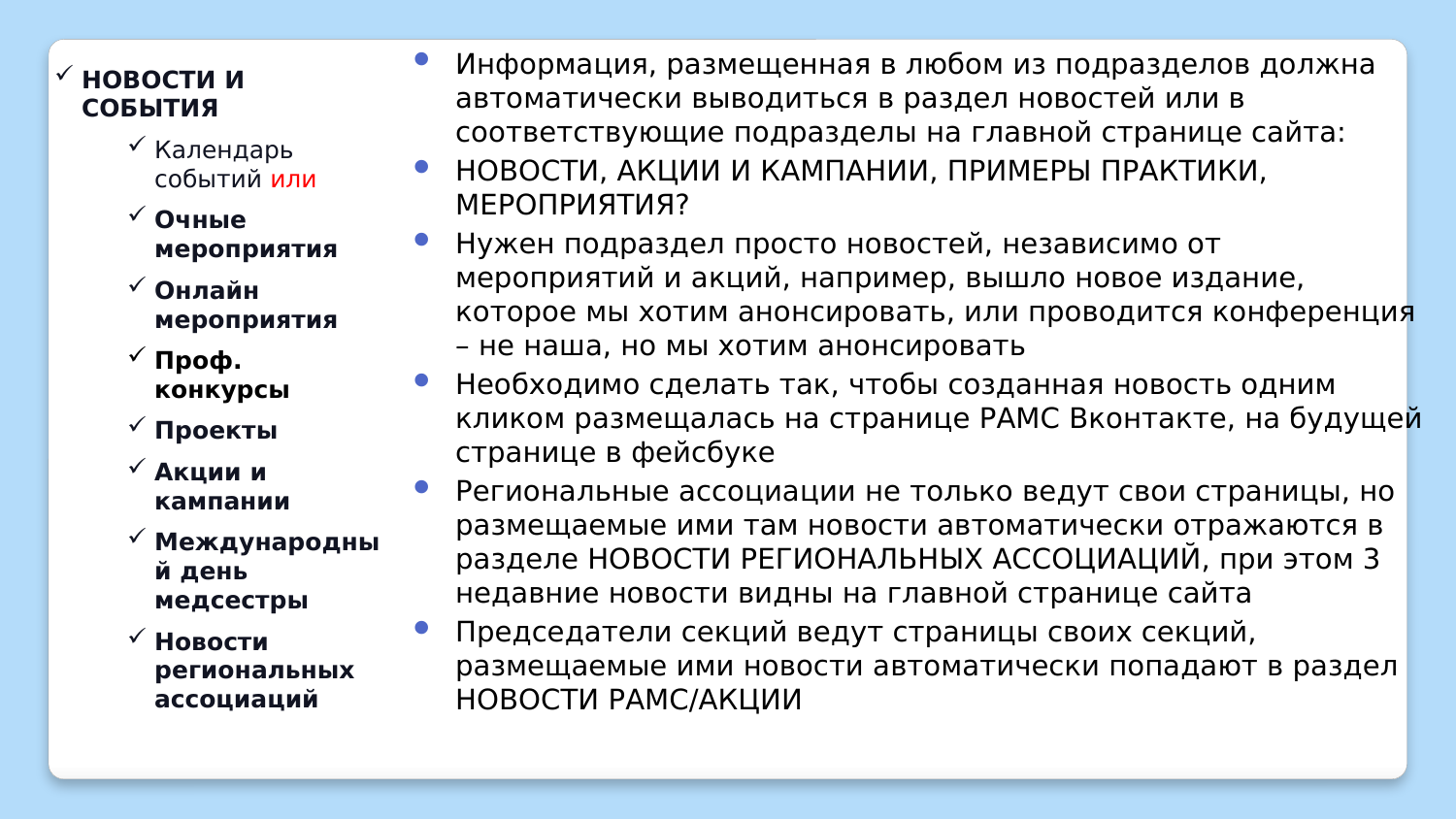

Информация, размещенная в любом из подразделов должна автоматически выводиться в раздел новостей или в соответствующие подразделы на главной странице сайта:
НОВОСТИ, АКЦИИ И КАМПАНИИ, ПРИМЕРЫ ПРАКТИКИ, МЕРОПРИЯТИЯ?
Нужен подраздел просто новостей, независимо от мероприятий и акций, например, вышло новое издание, которое мы хотим анонсировать, или проводится конференция – не наша, но мы хотим анонсировать
Необходимо сделать так, чтобы созданная новость одним кликом размещалась на странице РАМС Вконтакте, на будущей странице в фейсбуке
Региональные ассоциации не только ведут свои страницы, но  размещаемые ими там новости автоматически отражаются в разделе НОВОСТИ РЕГИОНАЛЬНЫХ АССОЦИАЦИЙ, при этом 3 недавние новости видны на главной странице сайта
Председатели секций ведут страницы своих секций, размещаемые ими новости автоматически попадают в раздел НОВОСТИ РАМС/АКЦИИ
НОВОСТИ И СОБЫТИЯ
Календарь событий или
Очные мероприятия
Онлайн мероприятия
Проф. конкурсы
Проекты
Акции и кампании
Международный день медсестры
Новости региональных ассоциаций